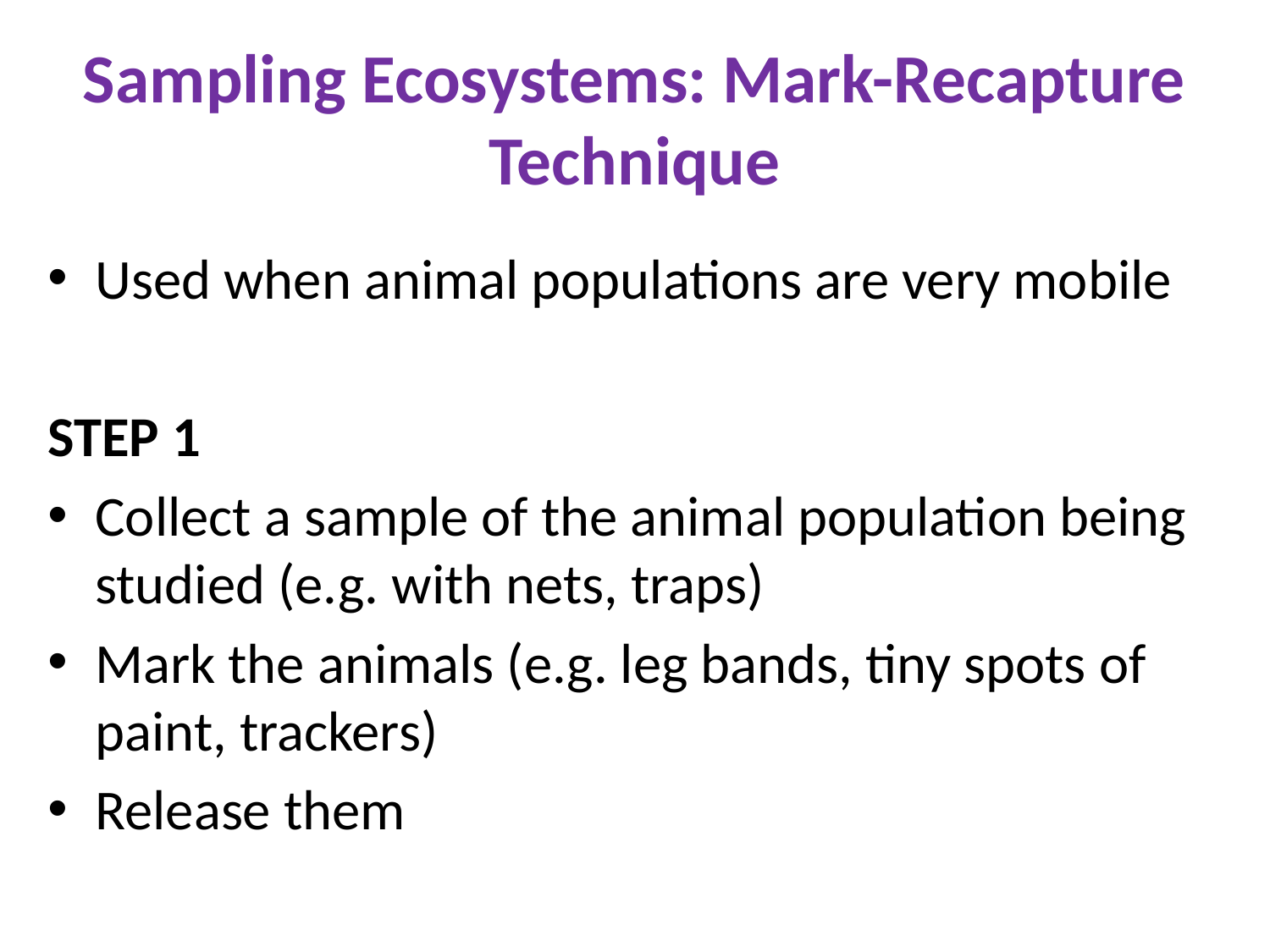

# Sampling Ecosystems: Mark-Recapture Technique
Used when animal populations are very mobile

STEP 1
Collect a sample of the animal population being studied (e.g. with nets, traps)
Mark the animals (e.g. leg bands, tiny spots of paint, trackers)
Release them